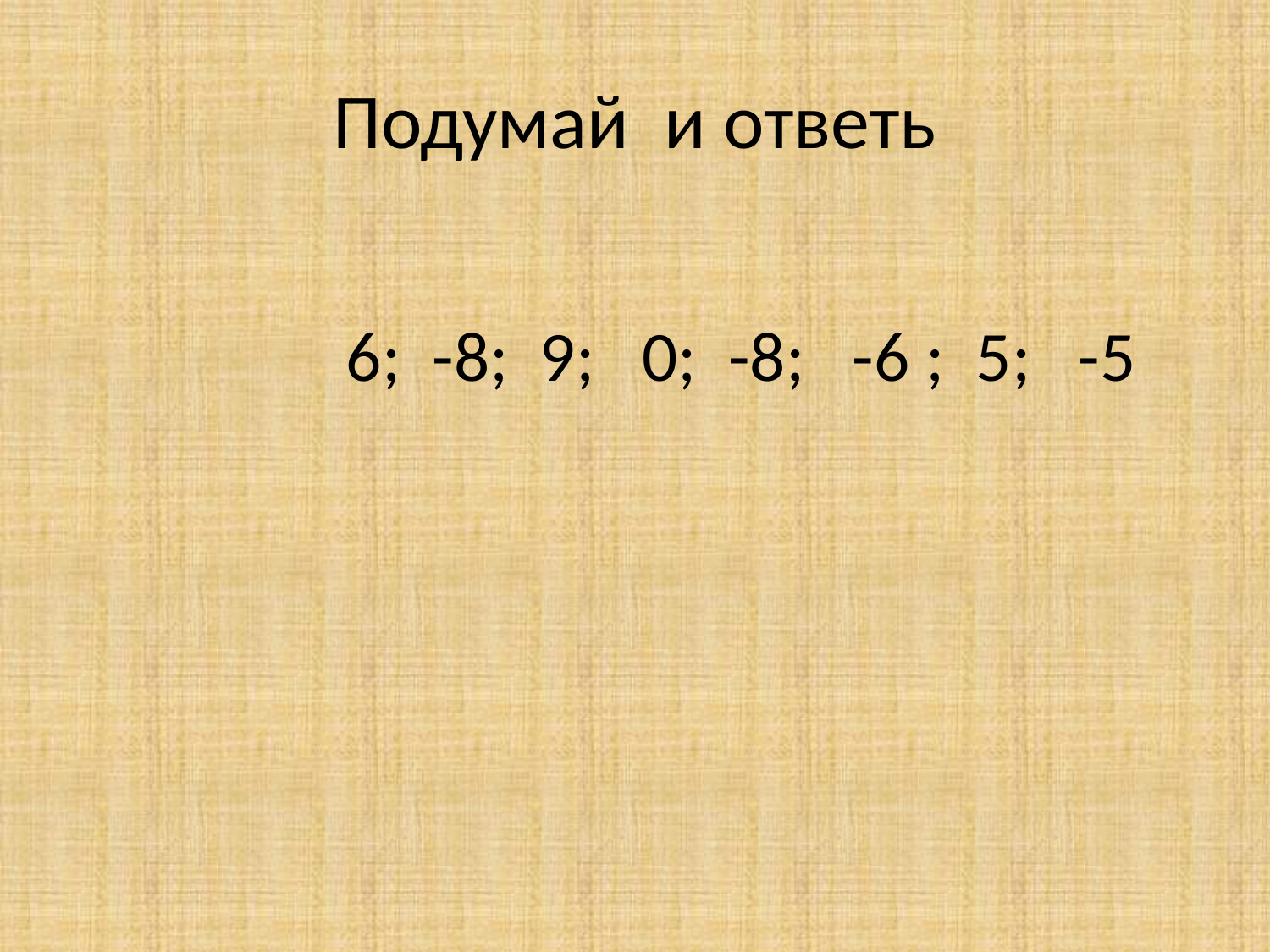

# Подумай  и ответь

                 6;  -8;  9;   0;  -8;   -6 ;  5;   -5